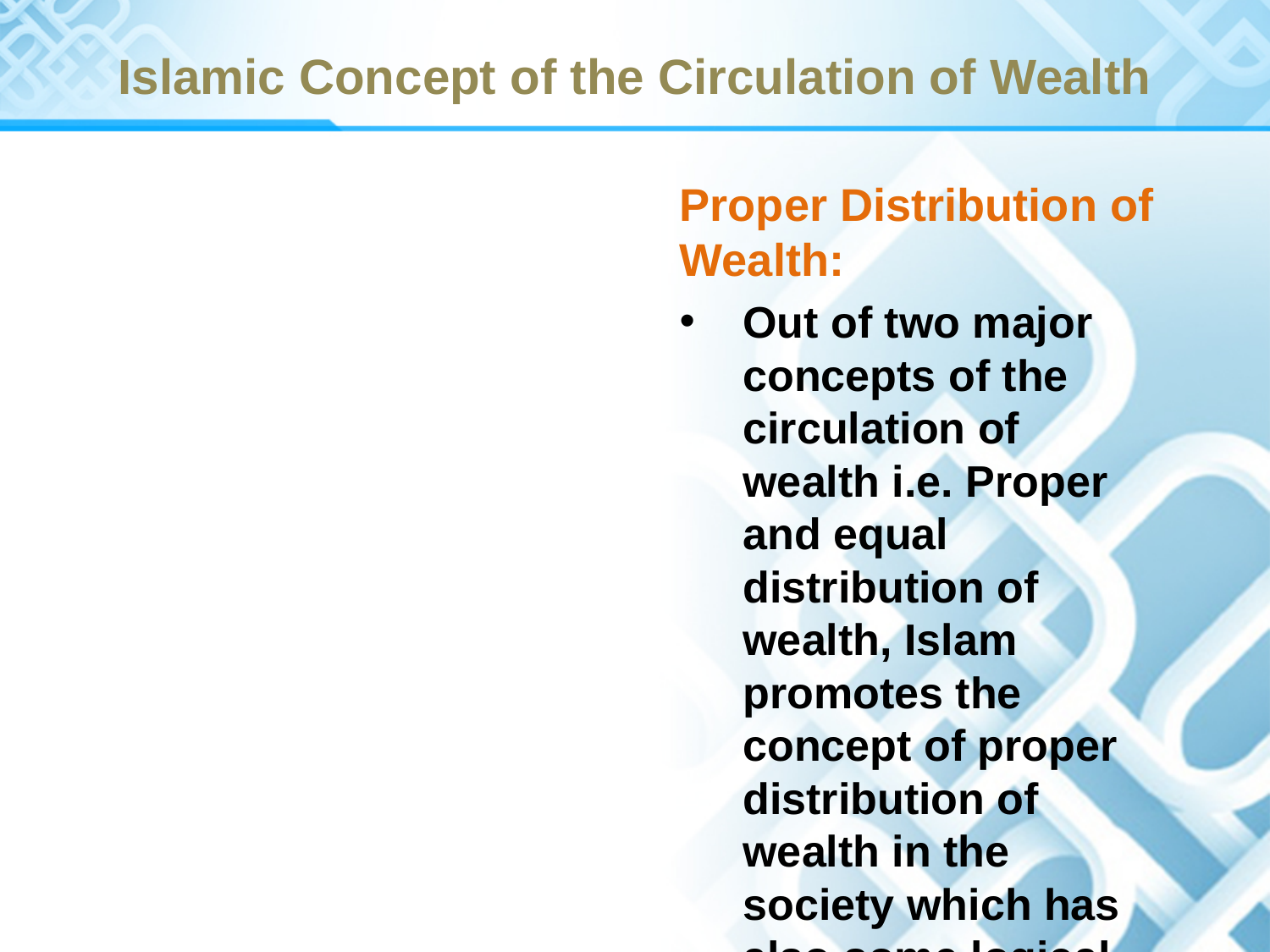

# Islamic Concept of the Circulation of Wealth
Proper Distribution of Wealth:
Out of two major concepts of the circulation of wealth i.e. Proper and equal distribution of wealth, Islam promotes the concept of proper distribution of wealth in the society which has also some logical understandings.